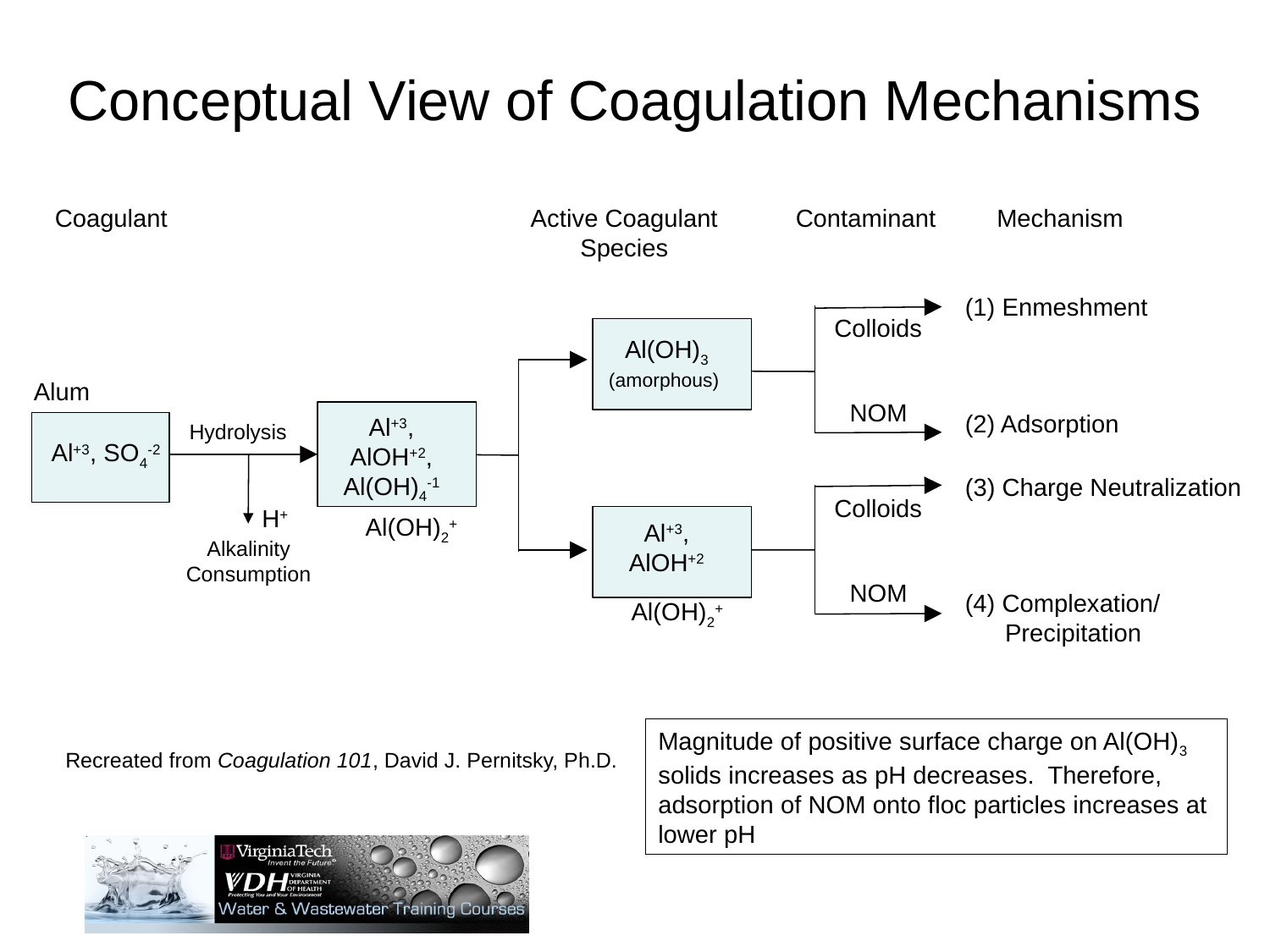

# Conceptual View of Coagulation Mechanisms
Active Coagulant Species
Coagulant
Contaminant
Mechanism
(1) Enmeshment
Colloids

Al(OH)3 (amorphous)
Alum
NOM
(2) Adsorption

Al+3, AlOH+2, Al(OH)4-1

Al+3, SO4-2
Hydrolysis
(3) Charge Neutralization
Colloids
H+

Al+3, AlOH+2
Alkalinity Consumption
NOM
(4) Complexation/ Precipitation

Al(OH)2+

Al(OH)2+
Magnitude of positive surface charge on Al(OH)3 solids increases as pH decreases.  Therefore, adsorption of NOM onto floc particles increases at lower pH
Recreated from Coagulation 101, David J. Pernitsky, Ph.D.